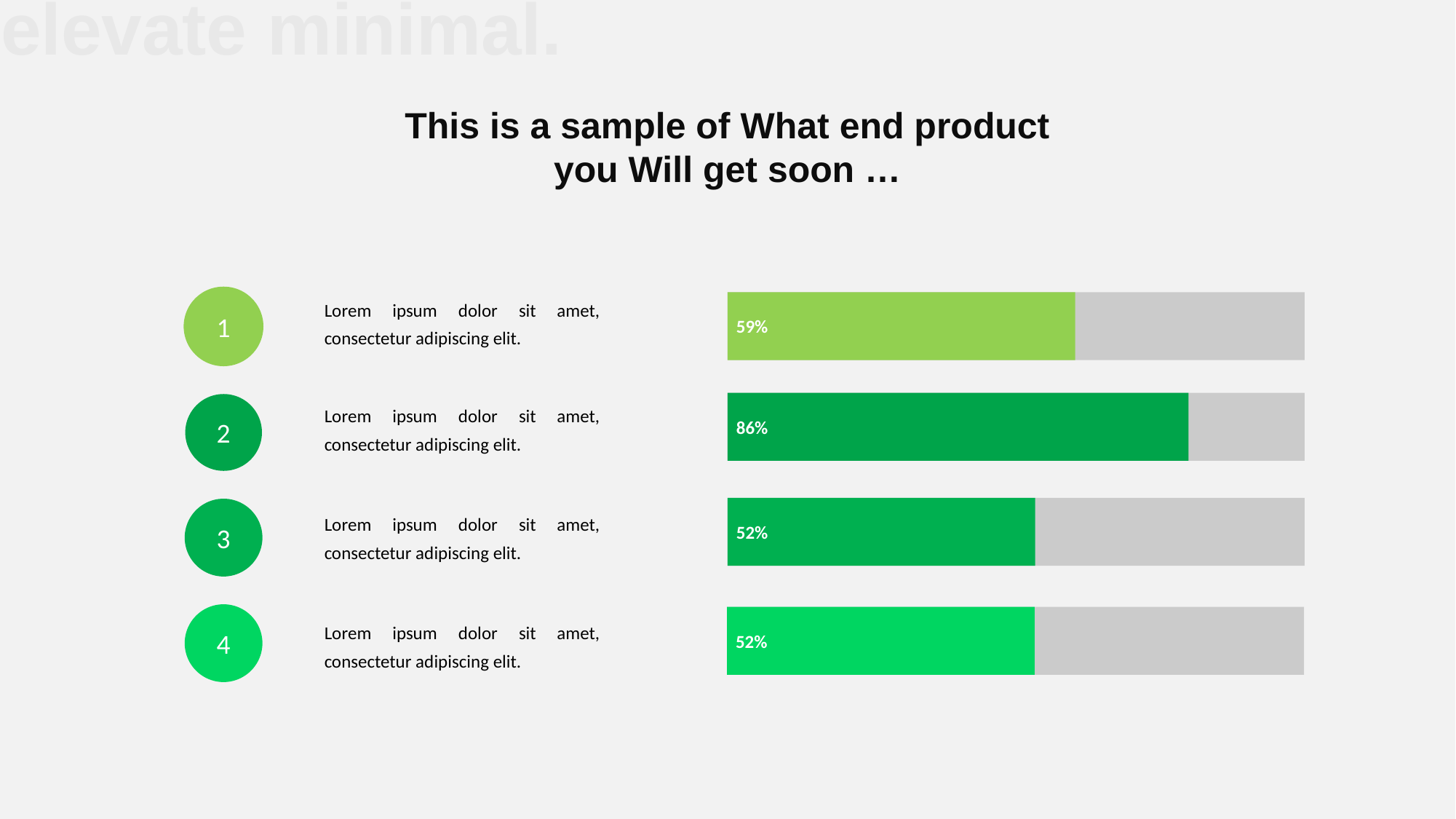

elevate minimal.
This is a sample of What end product you Will get soon …
1
Lorem ipsum dolor sit amet, consectetur adipiscing elit.

59%
Lorem ipsum dolor sit amet, consectetur adipiscing elit.

2
86%

3
Lorem ipsum dolor sit amet, consectetur adipiscing elit.
52%
4

Lorem ipsum dolor sit amet, consectetur adipiscing elit.
52%